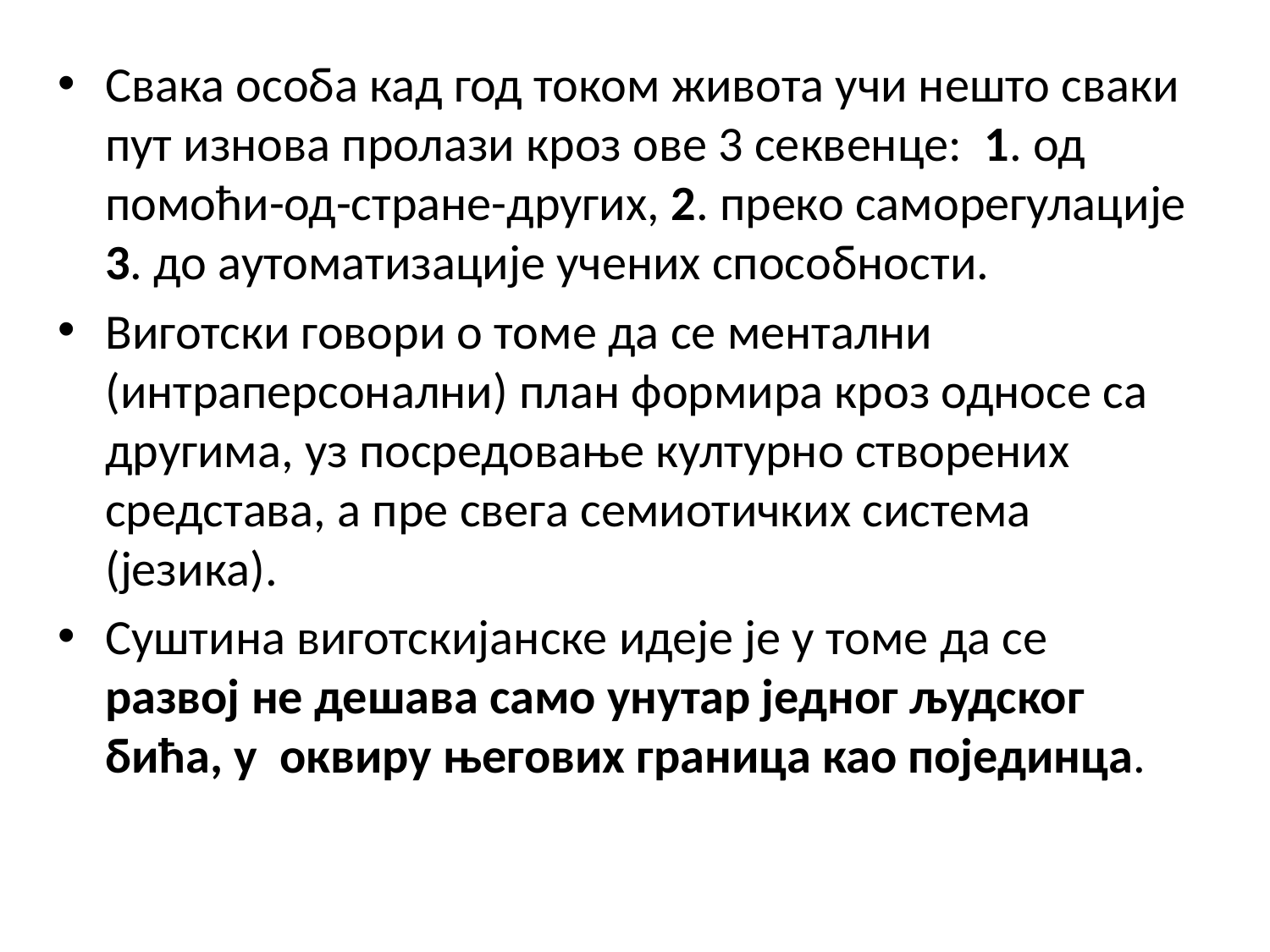

Свака особа кад год током живота учи нешто сваки пут изнова пролази кроз ове 3 секвенце:  1. од помоћи-од-стране-других, 2. преко саморегулације 3. до аутоматизације учених способности.
Виготски говори о томе да се ментални (интраперсонални) план формира кроз односе са другима, уз посредовање културно створених средстава, а пре свега семиотичких система (језика).
Суштина виготскијанске идеје је у томе да се развој не дешава само унутар једног људског бића, у  оквиру његових граница као појединца.